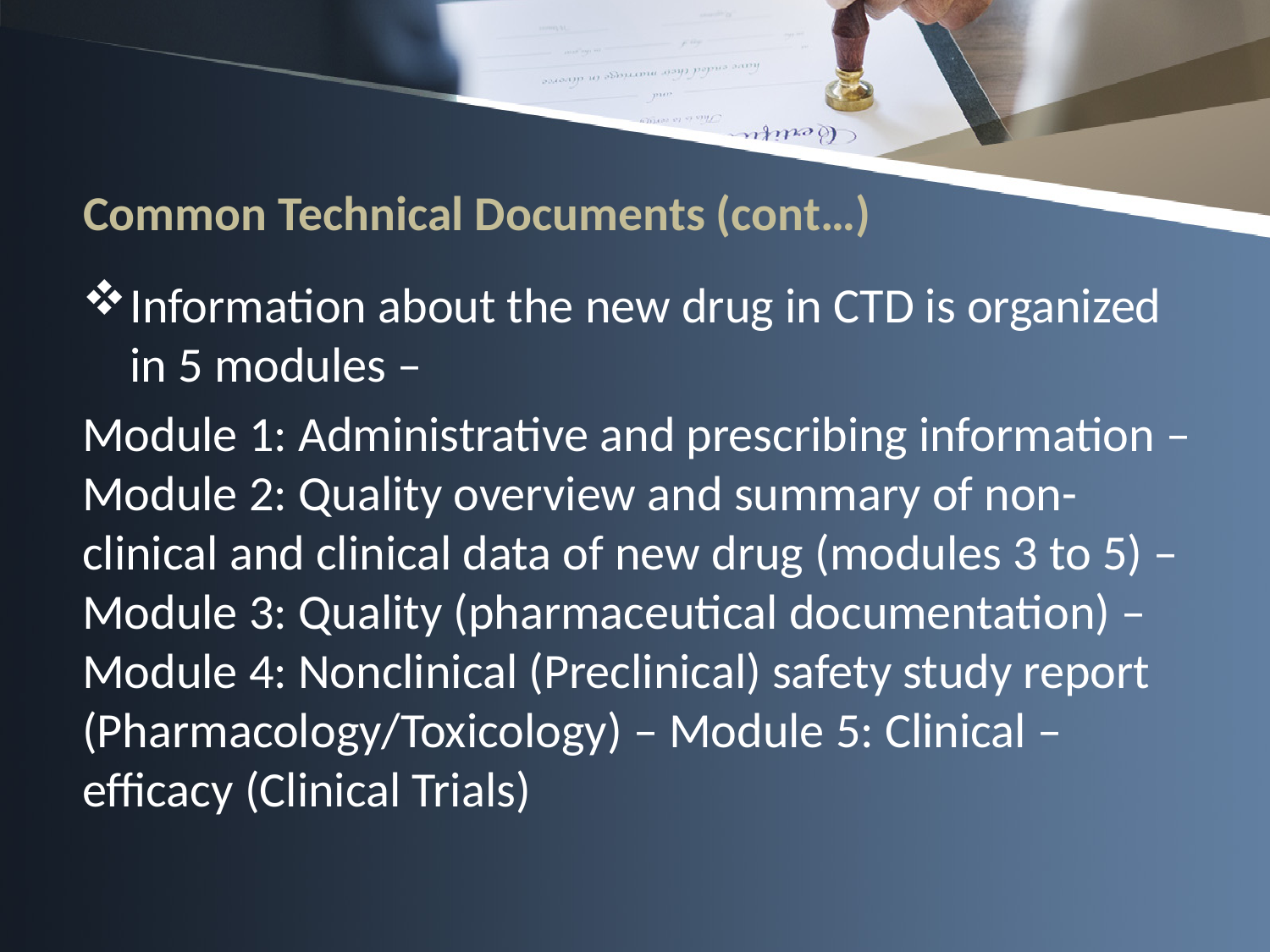

# Common Technical Documents (cont…)
Information about the new drug in CTD is organized in 5 modules –
Module 1: Administrative and prescribing information – Module 2: Quality overview and summary of non-clinical and clinical data of new drug (modules 3 to 5) – Module 3: Quality (pharmaceutical documentation) – Module 4: Nonclinical (Preclinical) safety study report (Pharmacology/Toxicology) – Module 5: Clinical – efficacy (Clinical Trials)